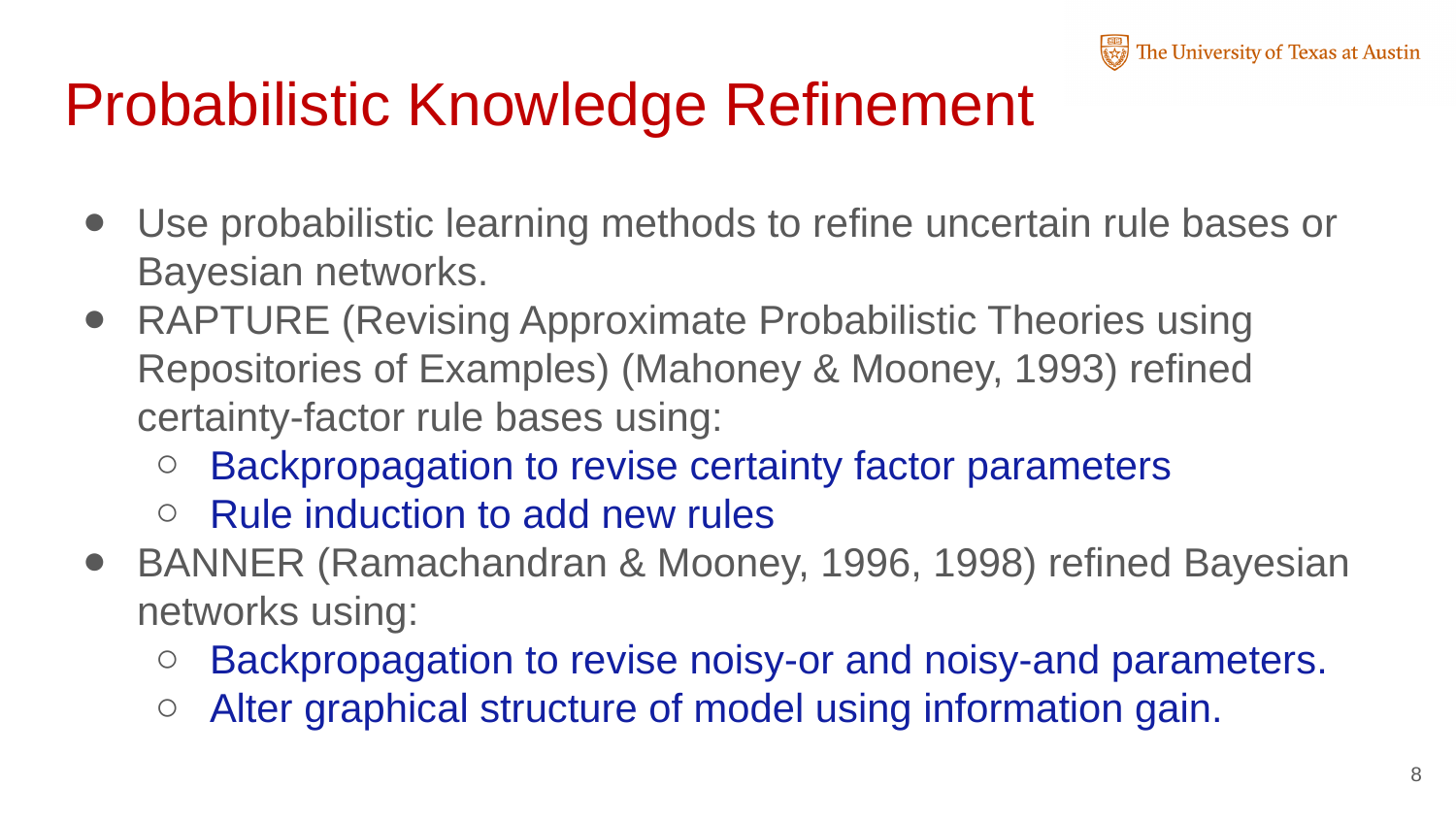

# Probabilistic Knowledge Refinement
Use probabilistic learning methods to refine uncertain rule bases or Bayesian networks.
RAPTURE (Revising Approximate Probabilistic Theories using Repositories of Examples) (Mahoney & Mooney, 1993) refined certainty-factor rule bases using:
Backpropagation to revise certainty factor parameters
Rule induction to add new rules
BANNER (Ramachandran & Mooney, 1996, 1998) refined Bayesian networks using:
Backpropagation to revise noisy-or and noisy-and parameters.
Alter graphical structure of model using information gain.

8